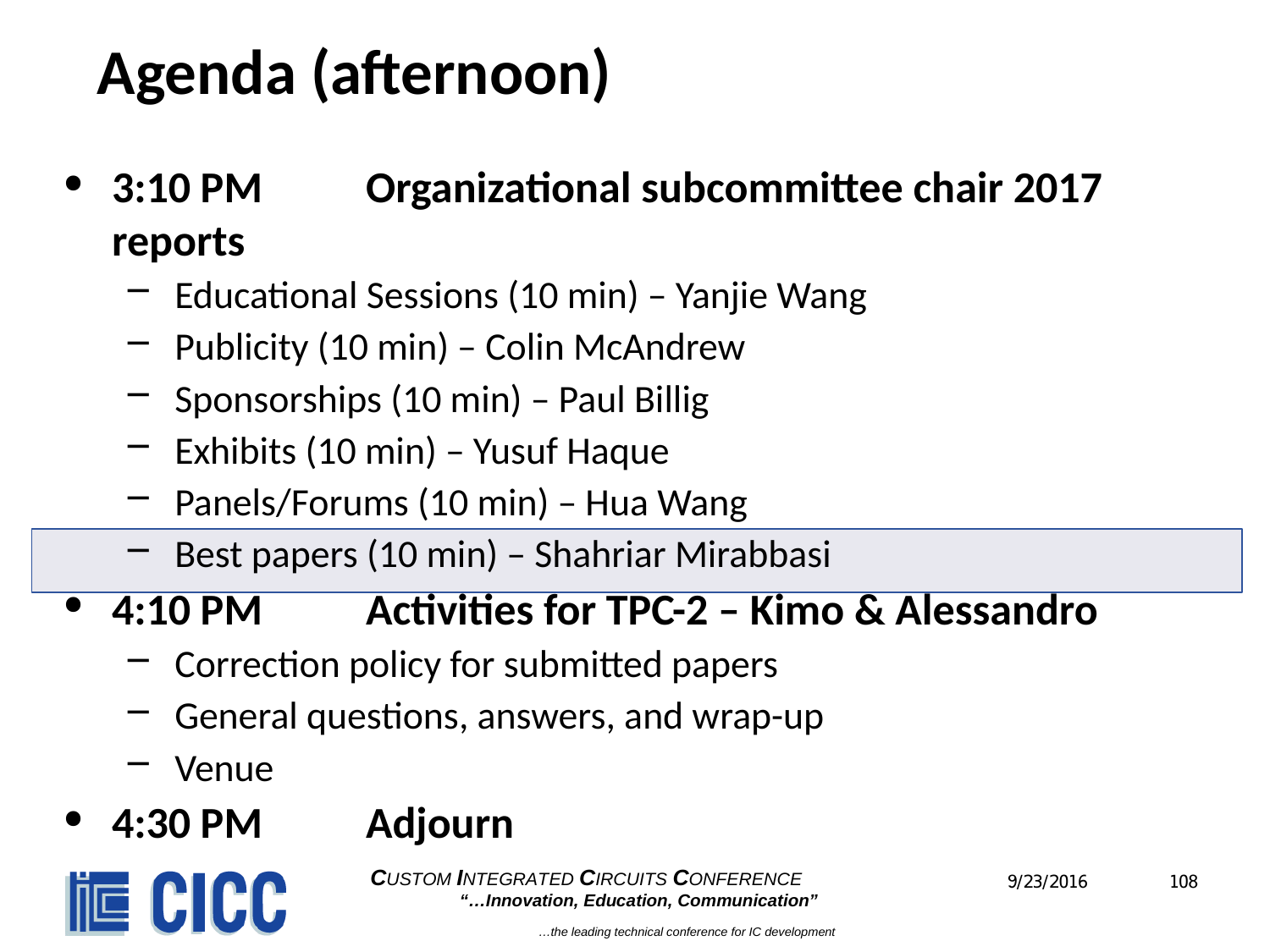

# Agenda (afternoon)
3:10 PM	Organizational subcommittee chair 2017 reports
Educational Sessions (10 min) – Yanjie Wang
Publicity (10 min) – Colin McAndrew
Sponsorships (10 min) – Paul Billig
Exhibits (10 min) – Yusuf Haque
Panels/Forums (10 min) – Hua Wang
Best papers (10 min) – Shahriar Mirabbasi
4:10 PM	Activities for TPC-2 – Kimo & Alessandro
Correction policy for submitted papers
General questions, answers, and wrap-up
Venue
4:30 PM	Adjourn